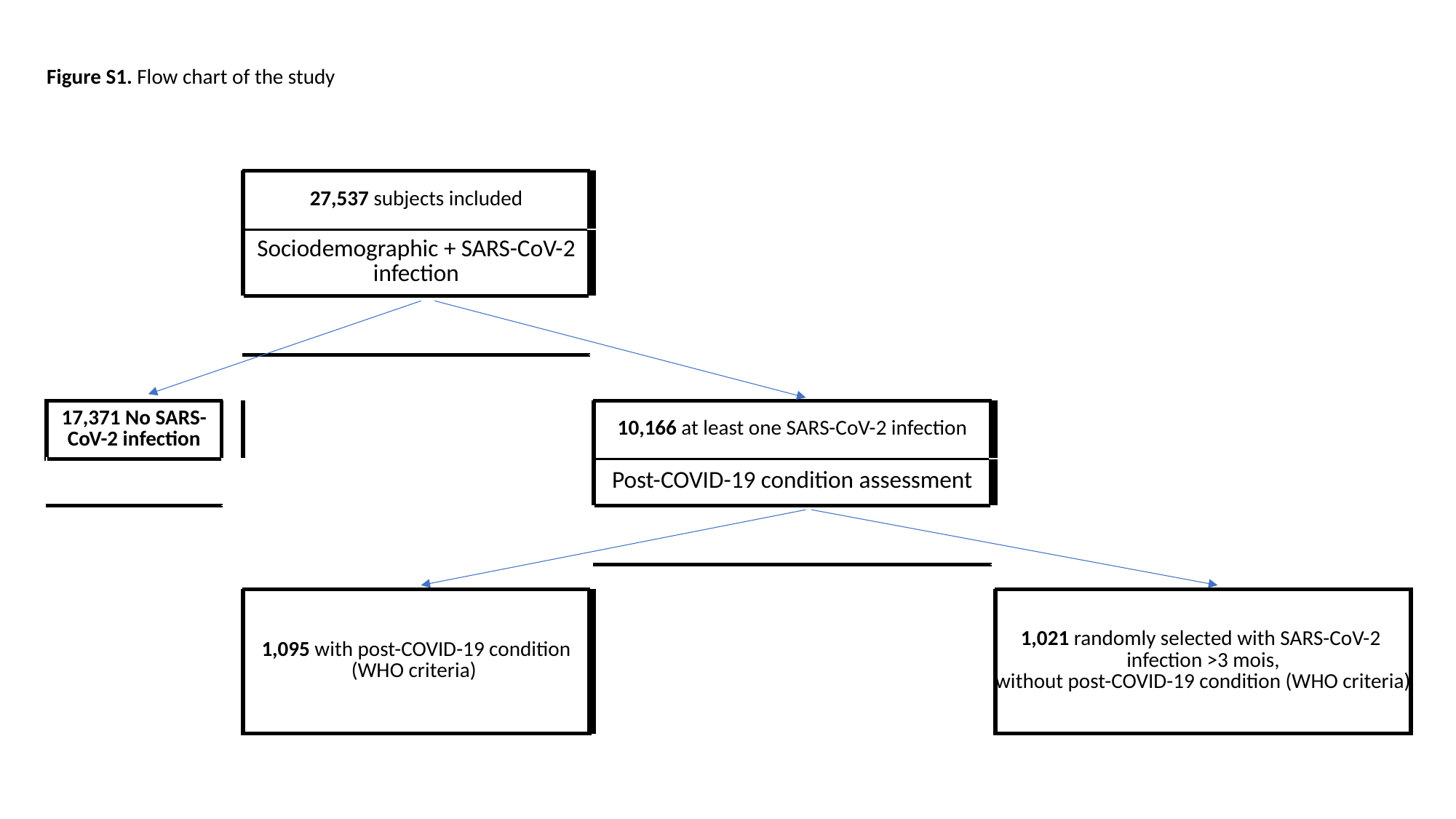

| Figure S1. Flow chart of the study |  |  |  |  |  |  |
| --- | --- | --- | --- | --- | --- | --- |
|  |  |  |  |  |  |  |
|  |  | 27,537 subjects included |  |  |  |  |
|  |  | Sociodemographic + SARS-CoV-2 infection |  |  |  |  |
|  |  |  |  |  |  |  |
|  |  |  |  |  |  |  |
|  |  |  |  |  |  |  |
| 17,371 No SARS-CoV-2 infection |  |  |  | 10,166 at least one SARS-CoV-2 infection |  |  |
|  |  |  |  | Post-COVID-19 condition assessment |  |  |
|  |  |  |  |  |  |  |
|  |  |  |  |  |  |  |
|  |  | 1,095 with post-COVID-19 condition (WHO criteria) |  |  |  | 1,021 randomly selected with SARS-CoV-2 infection >3 mois, without post-COVID-19 condition (WHO criteria) |